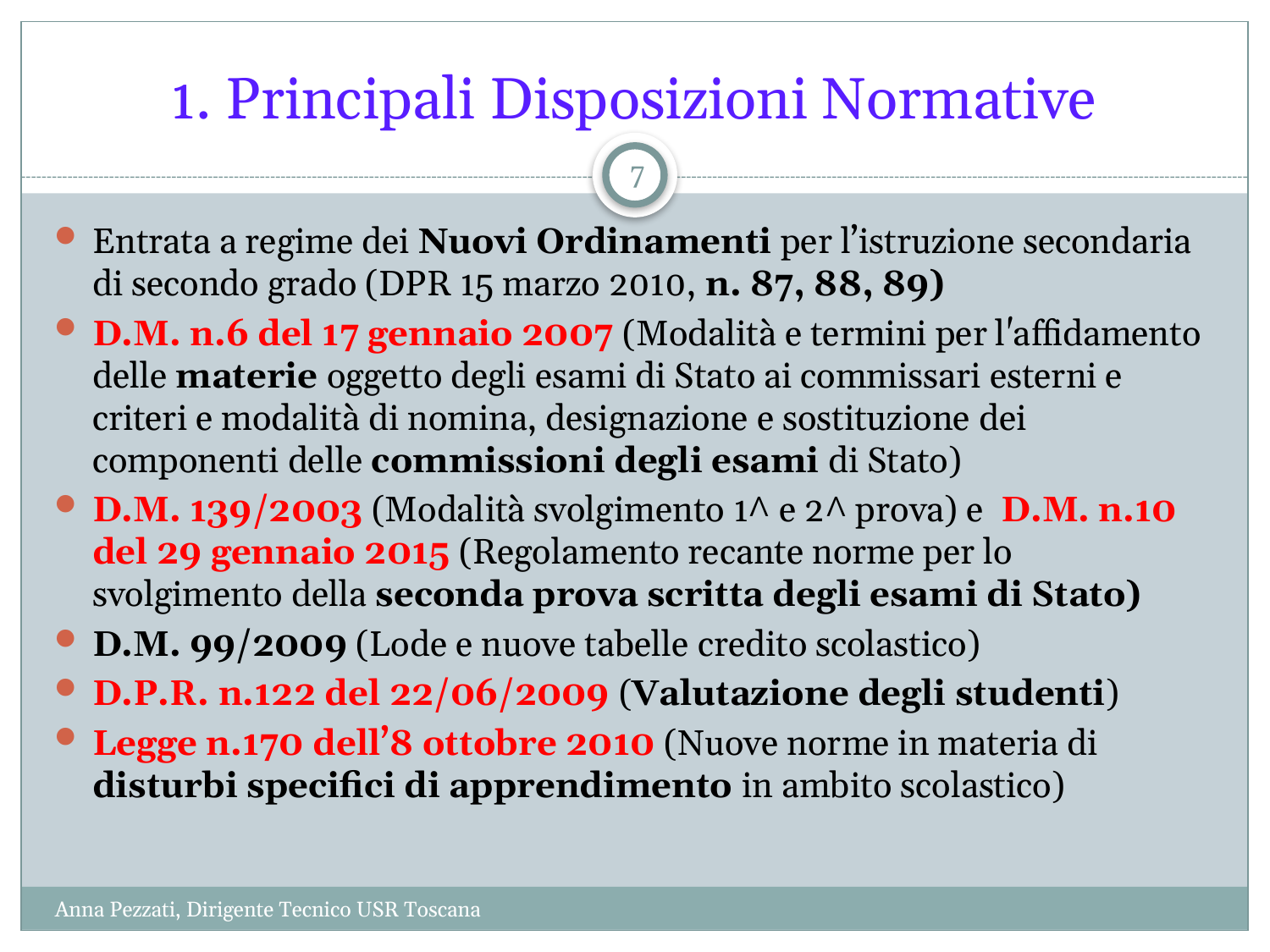

# 1. Principali Disposizioni Normative
7
Entrata a regime dei Nuovi Ordinamenti per l’istruzione secondaria di secondo grado (DPR 15 marzo 2010, n. 87, 88, 89)
D.M. n.6 del 17 gennaio 2007 (Modalità e termini per l'affidamento delle materie oggetto degli esami di Stato ai commissari esterni e  criteri e modalità di nomina, designazione e sostituzione dei componenti delle commissioni degli esami di Stato)
D.M. 139/2003 (Modalità svolgimento 1^ e 2^ prova) e  D.M. n.10 del 29 gennaio 2015 (Regolamento recante norme per lo svolgimento della seconda prova scritta degli esami di Stato)
D.M. 99/2009 (Lode e nuove tabelle credito scolastico)
D.P.R. n.122 del 22/06/2009 (Valutazione degli studenti)
Legge n.170 dell’8 ottobre 2010 (Nuove norme in materia di disturbi specifici di apprendimento in ambito scolastico)
Anna Pezzati, Dirigente Tecnico USR Toscana